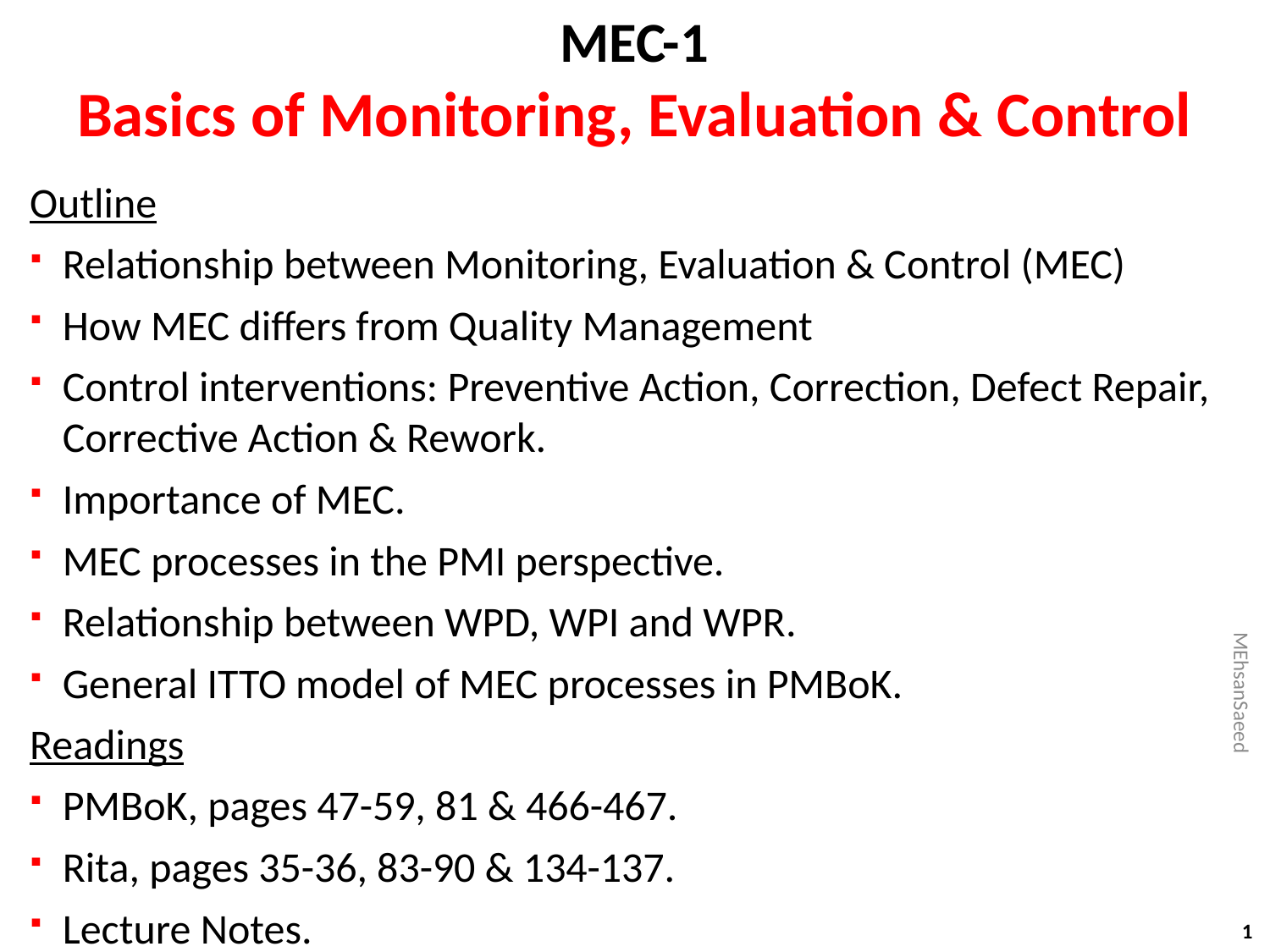

MEC-1
# Basics of Monitoring, Evaluation & Control
Outline
Relationship between Monitoring, Evaluation & Control (MEC)
How MEC differs from Quality Management
Control interventions: Preventive Action, Correction, Defect Repair, Corrective Action & Rework.
Importance of MEC.
MEC processes in the PMI perspective.
Relationship between WPD, WPI and WPR.
General ITTO model of MEC processes in PMBoK.
Readings
PMBoK, pages 47-59, 81 & 466-467.
Rita, pages 35-36, 83-90 & 134-137.
Lecture Notes.
MEhsanSaeed
1